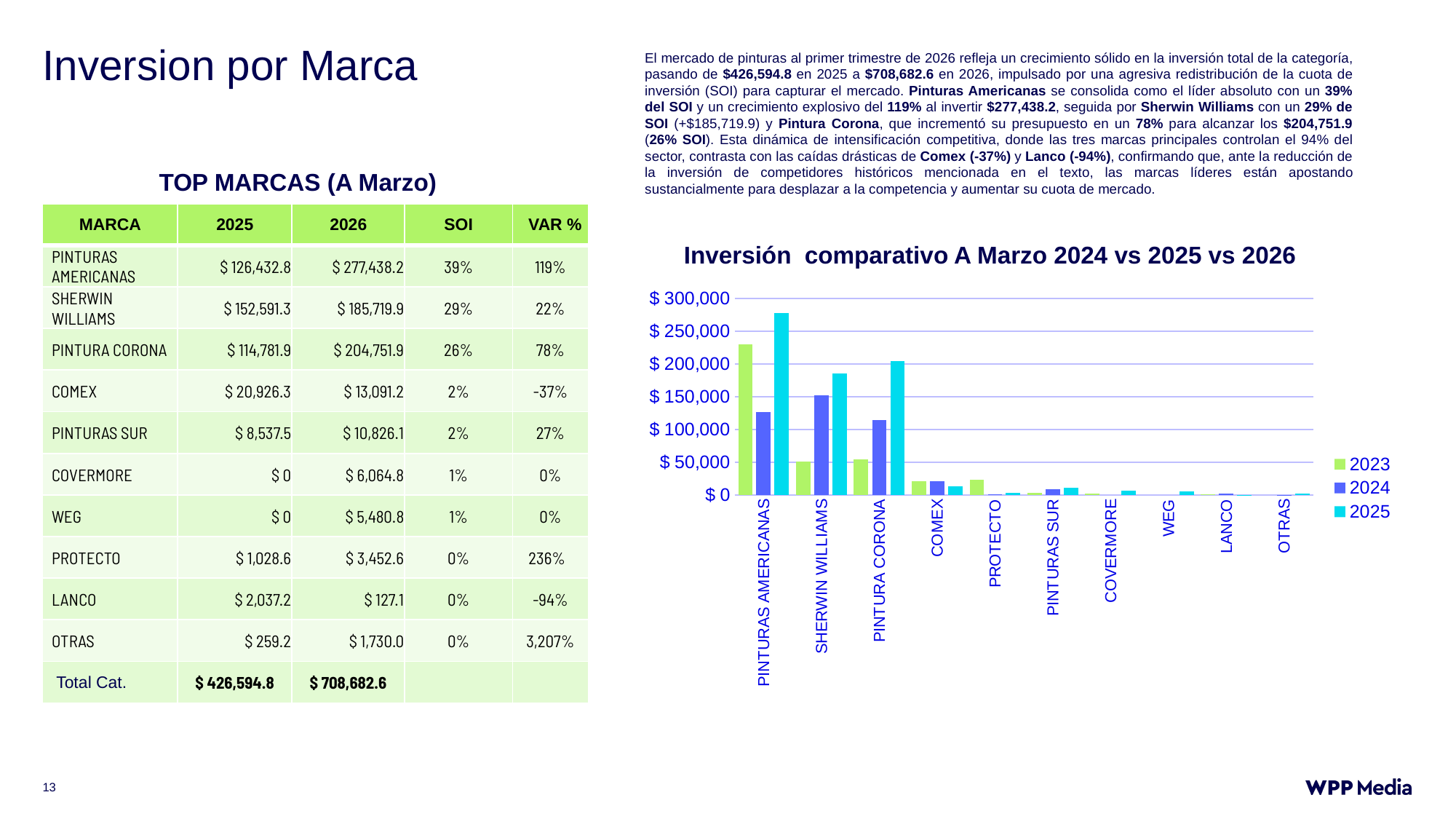

# Inversion por Marca
El mercado de pinturas al primer trimestre de 2026 refleja un crecimiento sólido en la inversión total de la categoría, pasando de $426,594.8 en 2025 a $708,682.6 en 2026, impulsado por una agresiva redistribución de la cuota de inversión (SOI) para capturar el mercado. Pinturas Americanas se consolida como el líder absoluto con un 39% del SOI y un crecimiento explosivo del 119% al invertir $277,438.2, seguida por Sherwin Williams con un 29% de SOI (+$185,719.9) y Pintura Corona, que incrementó su presupuesto en un 78% para alcanzar los $204,751.9 (26% SOI). Esta dinámica de intensificación competitiva, donde las tres marcas principales controlan el 94% del sector, contrasta con las caídas drásticas de Comex (-37%) y Lanco (-94%), confirmando que, ante la reducción de la inversión de competidores históricos mencionada en el texto, las marcas líderes están apostando sustancialmente para desplazar a la competencia y aumentar su cuota de mercado.
TOP MARCAS (A Marzo)
| MARCA | 2025 | 2026 | SOI | VAR % |
| --- | --- | --- | --- | --- |
| PINTURAS AMERICANAS | $ 126,432.8 | $ 277,438.2 | 39% | 119% |
| SHERWIN WILLIAMS | $ 152,591.3 | $ 185,719.9 | 29% | 22% |
| PINTURA CORONA | $ 114,781.9 | $ 204,751.9 | 26% | 78% |
| COMEX | $ 20,926.3 | $ 13,091.2 | 2% | -37% |
| PINTURAS SUR | $ 8,537.5 | $ 10,826.1 | 2% | 27% |
| COVERMORE | $ 0 | $ 6,064.8 | 1% | 0% |
| WEG | $ 0 | $ 5,480.8 | 1% | 0% |
| PROTECTO | $ 1,028.6 | $ 3,452.6 | 0% | 236% |
| LANCO | $ 2,037.2 | $ 127.1 | 0% | -94% |
| OTRAS | $ 259.2 | $ 1,730.0 | 0% | 3,207% |
| Total Cat. | $ 426,594.8 | $ 708,682.6 |  |  |
Inversión  comparativo A Marzo 2024 vs 2025 vs 2026

### Chart

| Category | 2023 | 2024 | 2025 |
|---|---|---|---|
| PINTURAS AMERICANAS | 229594.4776789581 | 126432.75820861966 | 277438.2107046689 |
| SHERWIN WILLIAMS | 51138.03724159739 | 152591.30475239168 | 185719.89364464878 |
| PINTURA CORONA | 54915.43889772421 | 114781.93196777847 | 204751.91737058994 |
| COMEX | 20979.48318793992 | 20926.260175632913 | 13091.247658955388 |
| PROTECTO | 22890.858296496313 | 1028.5765329137594 | 3452.577000817723 |
| PINTURAS SUR | 2809.66 | 8537.490817127971 | 10826.110140624796 |
| COVERMORE | 2076.216954879687 | None | 6064.823857278168 |
| WEG | None | None | 5480.82 |
| LANCO | 608.99 | 2037.2300000000002 | 127.08057741572662 |
| OTRAS | None | 259.23952566174506 | 1729.9614482354416 |
13